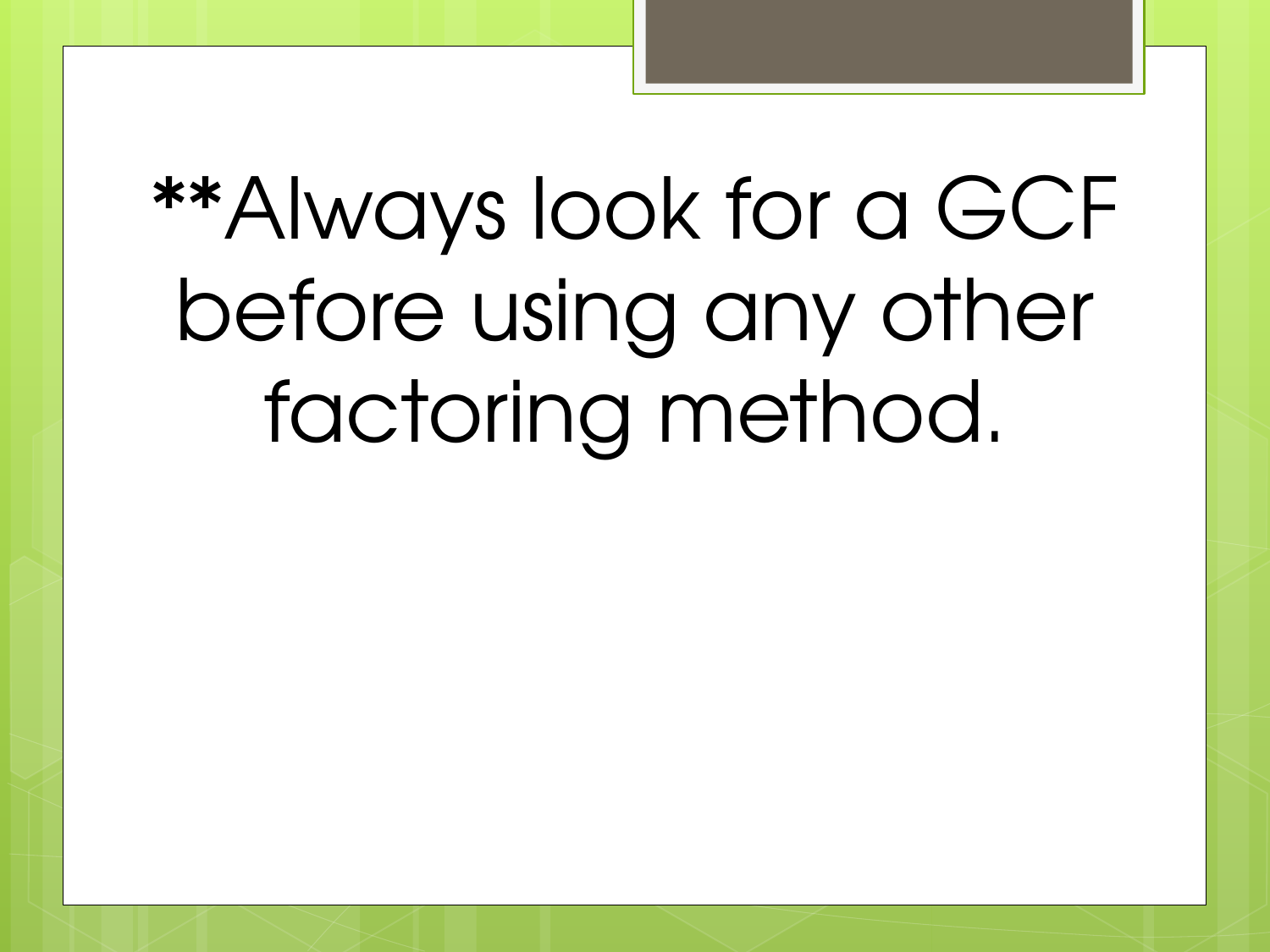

**Always look for a GCF before using any other factoring method.